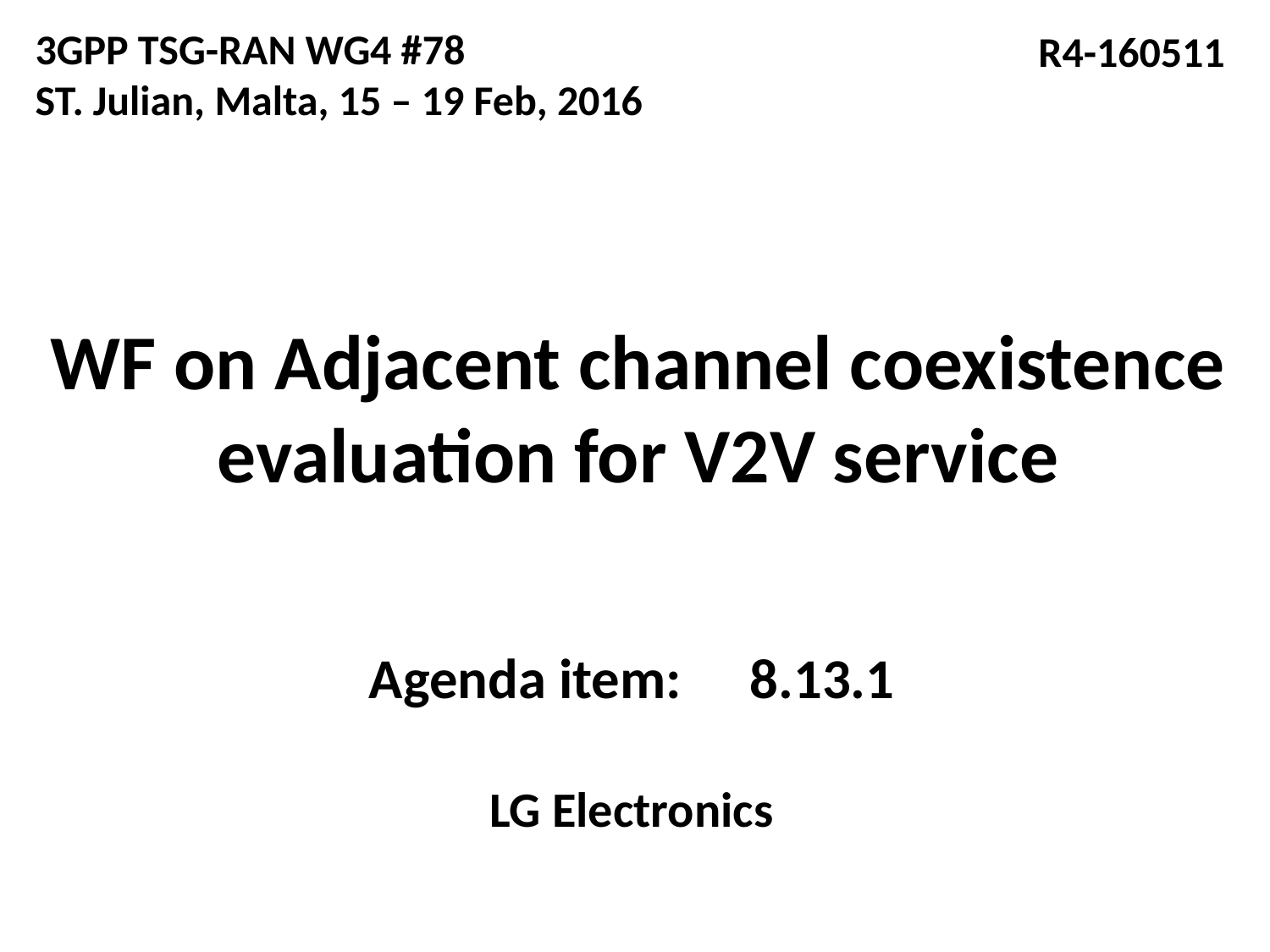

3GPP TSG-RAN WG4 #78
ST. Julian, Malta, 15 – 19 Feb, 2016
R4-160511
WF on Adjacent channel coexistence evaluation for V2V service
Agenda item:	8.13.1

LG Electronics